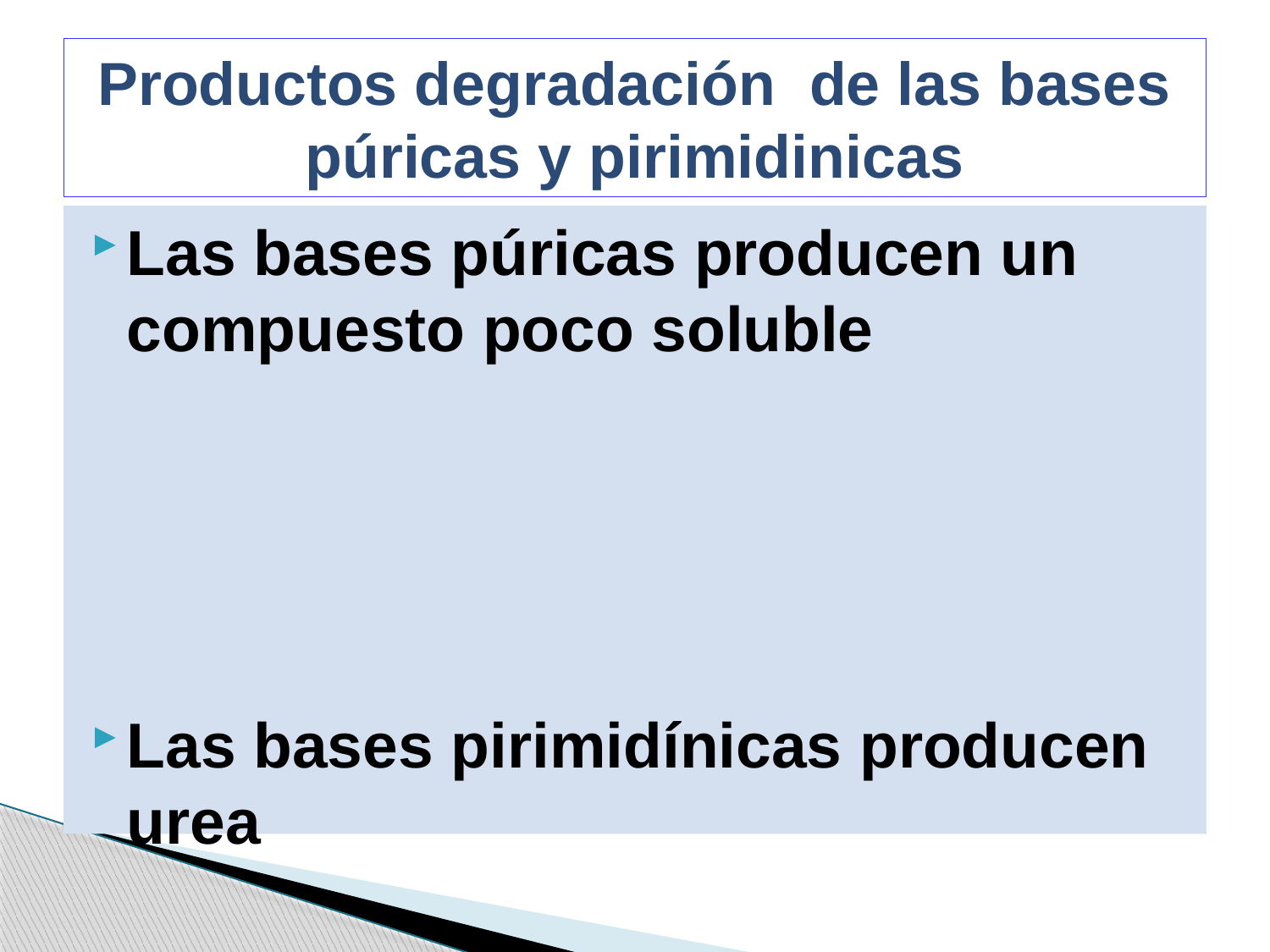

# Productos degradación  de las bases púricas y pirimidinicas
Las bases púricas producen un compuesto poco soluble

Las bases pirimidínicas producen urea